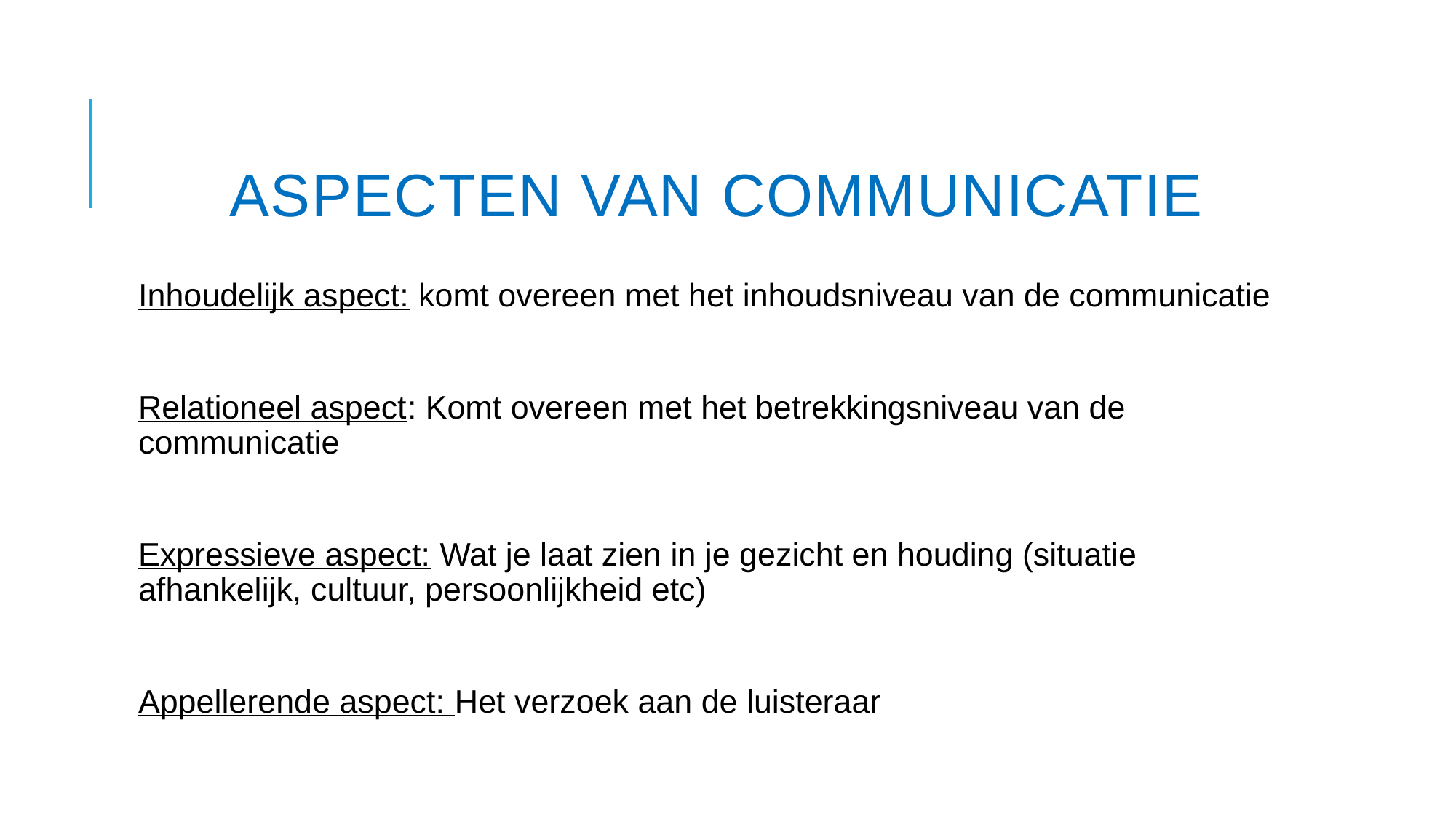

# Aspecten van communicatie
Inhoudelijk aspect: komt overeen met het inhoudsniveau van de communicatie

Relationeel aspect: Komt overeen met het betrekkingsniveau van de communicatie

Expressieve aspect: Wat je laat zien in je gezicht en houding (situatie afhankelijk, cultuur, persoonlijkheid etc)

Appellerende aspect: Het verzoek aan de luisteraar